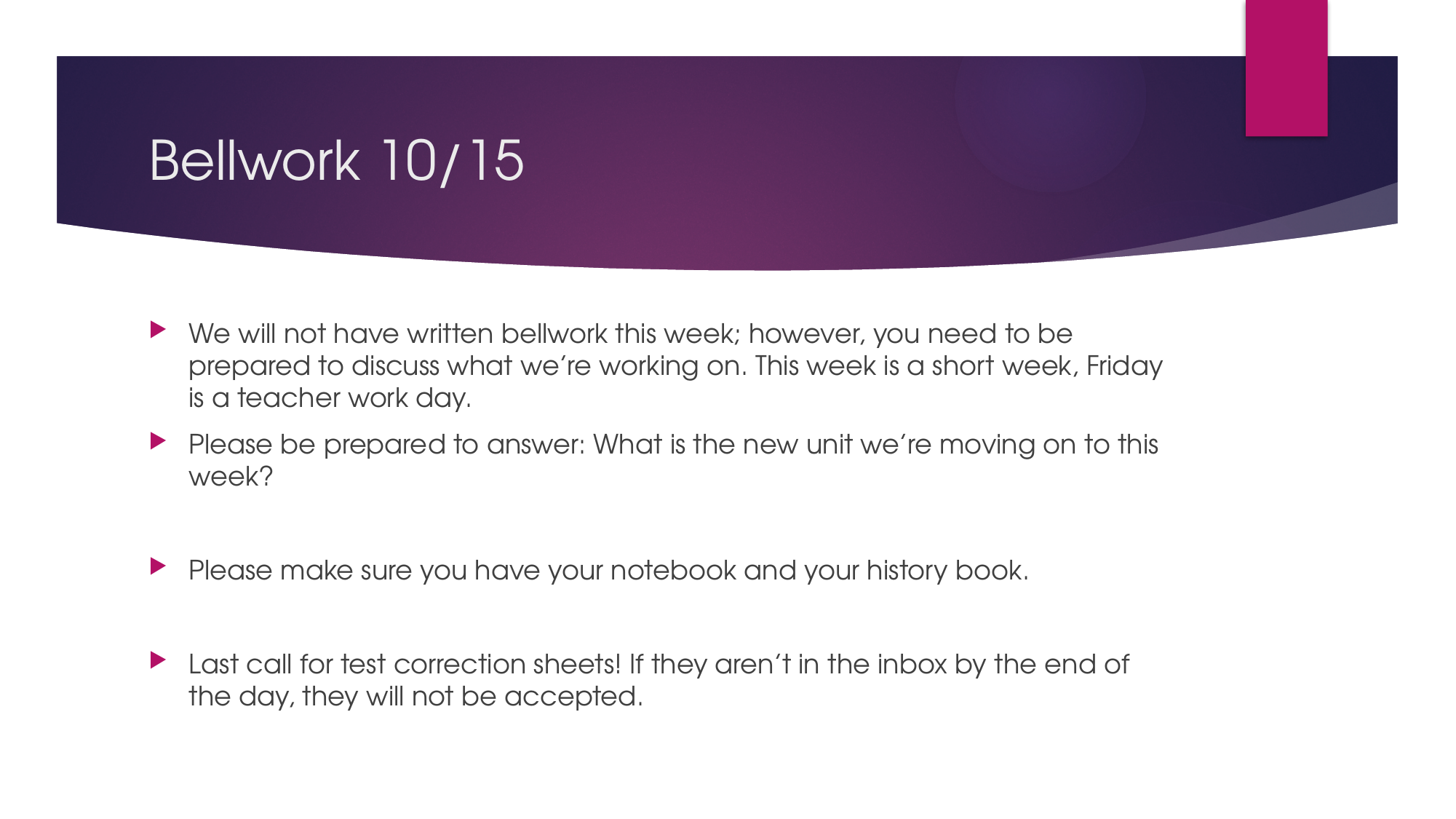

# Bellwork 10/15
We will not have written bellwork this week; however, you need to be prepared to discuss what we’re working on. This week is a short week, Friday is a teacher work day.
Please be prepared to answer: What is the new unit we’re moving on to this week?

Please make sure you have your notebook and your history book.

Last call for test correction sheets! If they aren’t in the inbox by the end of the day, they will not be accepted.